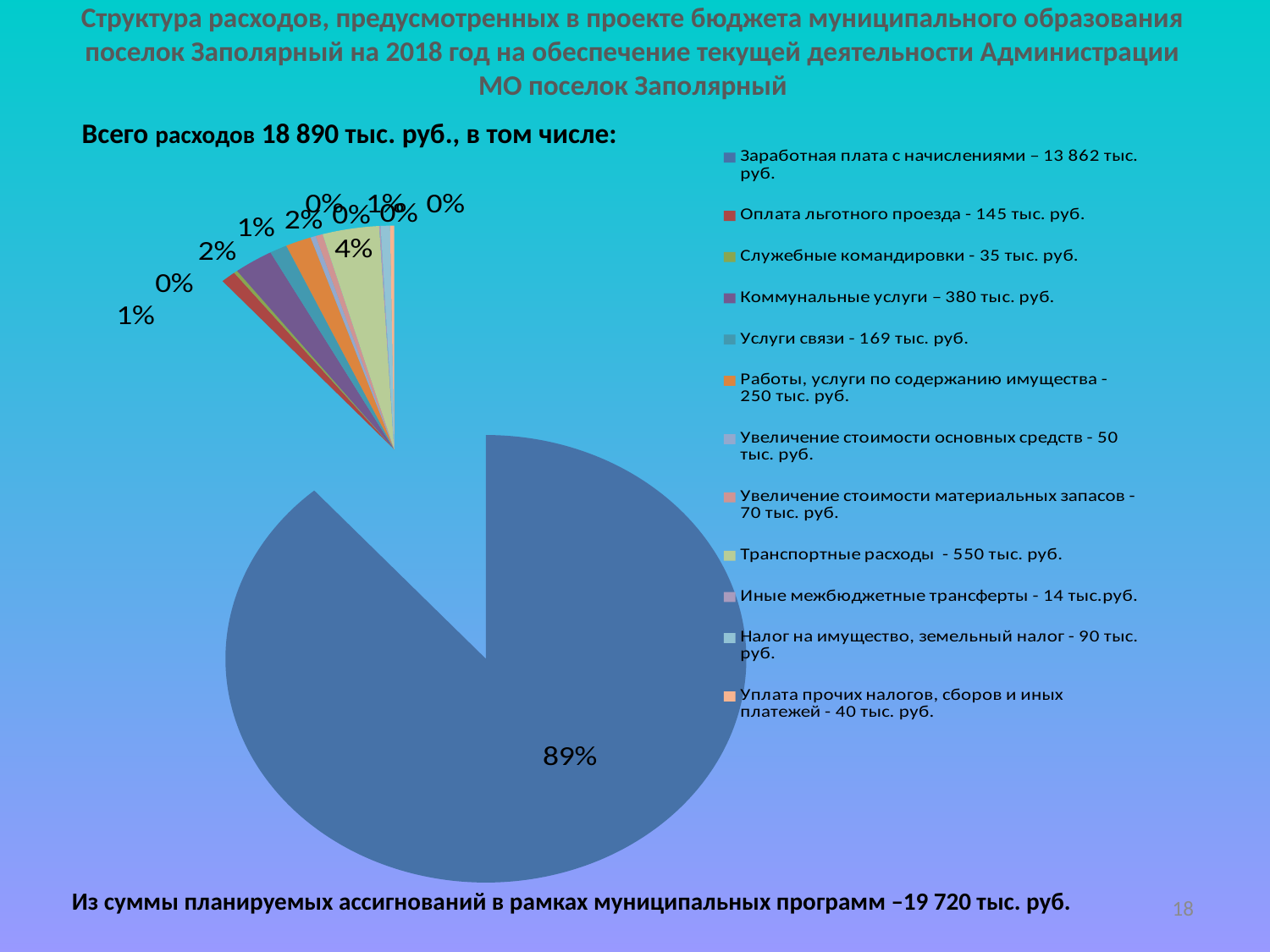

# Структура расходов, предусмотренных в проекте бюджета муниципального образования поселок Заполярный на 2018 год на обеспечение текущей деятельности Администрации МО поселок Заполярный

[unsupported chart]

Всего расходов 18 890 тыс. руб., в том числе:
Из суммы планируемых ассигнований в рамках муниципальных программ –19 720 тыс. руб.
18